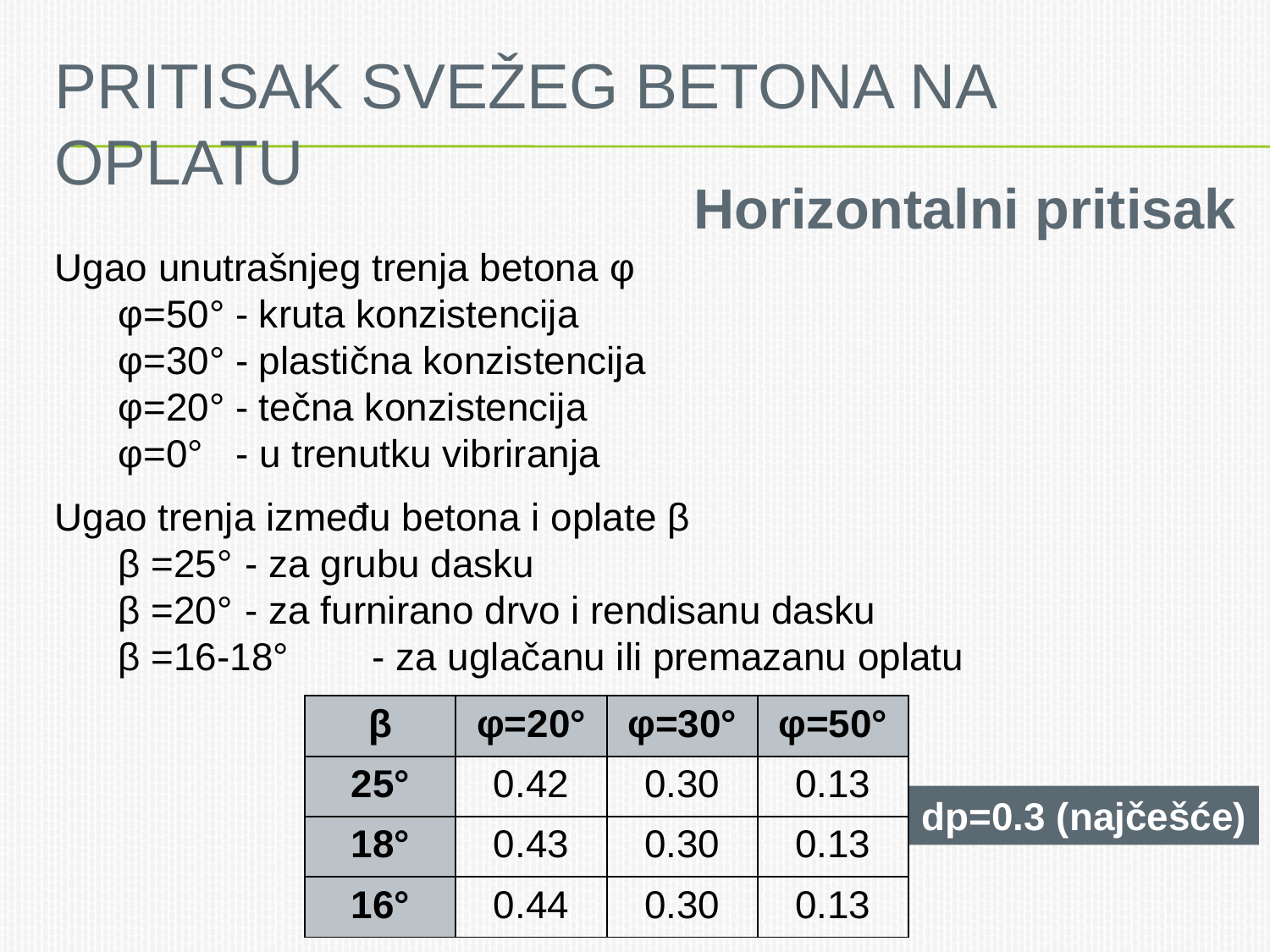

# Pritisak svežeg betona na oplatu
Horizontalni pritisak
Ugao unutrašnjeg trenja betona φ
φ=50° - kruta konzistencija
φ=30° - plastična konzistencija
φ=20° - tečna konzistencija
φ=0°   - u trenutku vibriranja
Ugao trenja između betona i oplate β
β =25° 	- za grubu dasku
β =20° 	- za furnirano drvo i rendisanu dasku
β =16-18° 	- za uglačanu ili premazanu oplatu
| β | φ=20° | φ=30° | φ=50° |
| --- | --- | --- | --- |
| 25° | 0.42 | 0.30 | 0.13 |
| 18° | 0.43 | 0.30 | 0.13 |
| 16° | 0.44 | 0.30 | 0.13 |
dp=0.3 (najčešće)